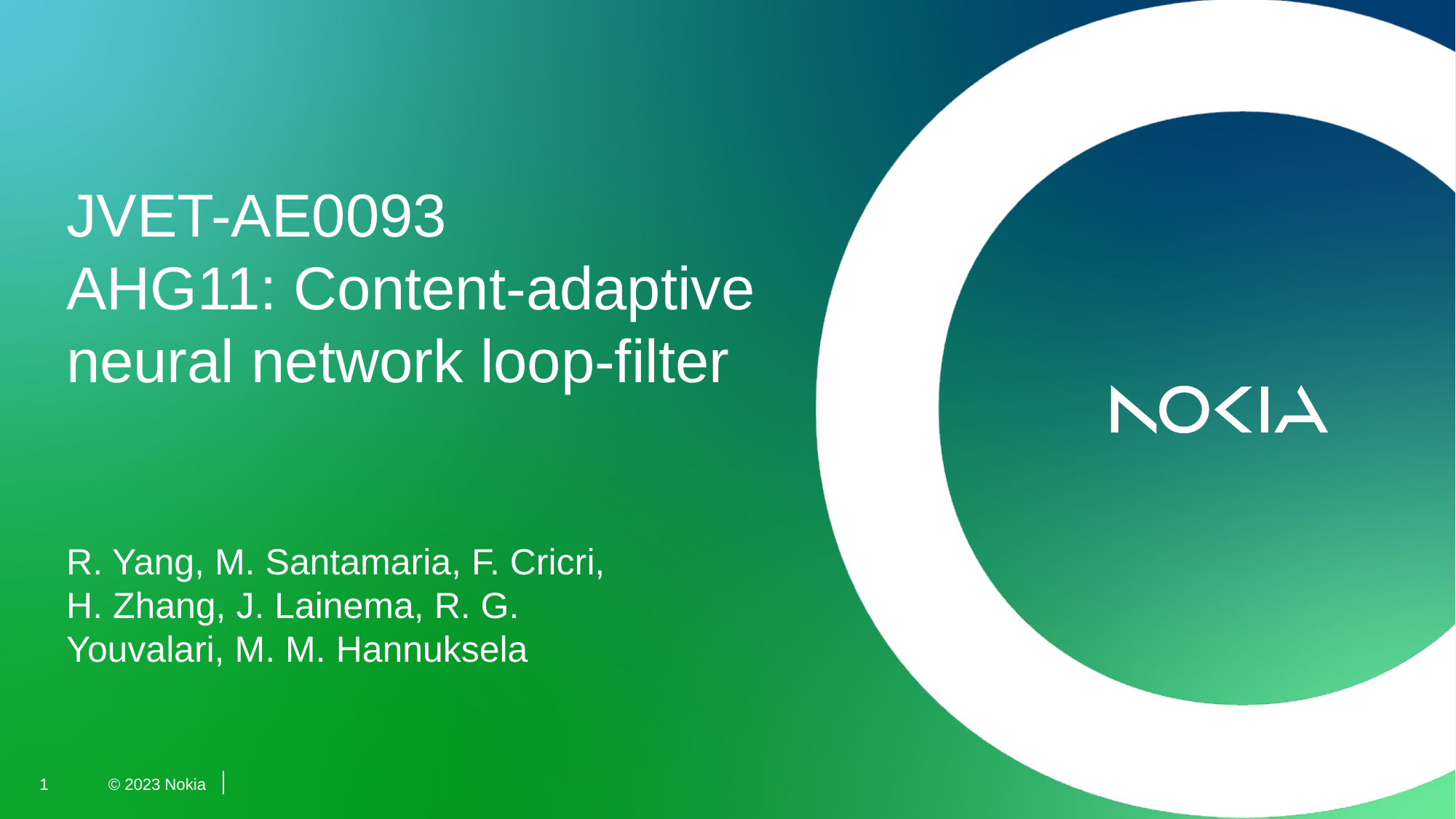

# JVET-AE0093 AHG11: Content-adaptive neural network loop-filter

R. Yang, M. Santamaria, F. Cricri,
H. Zhang, J. Lainema, R. G. Youvalari, M. M. Hannuksela